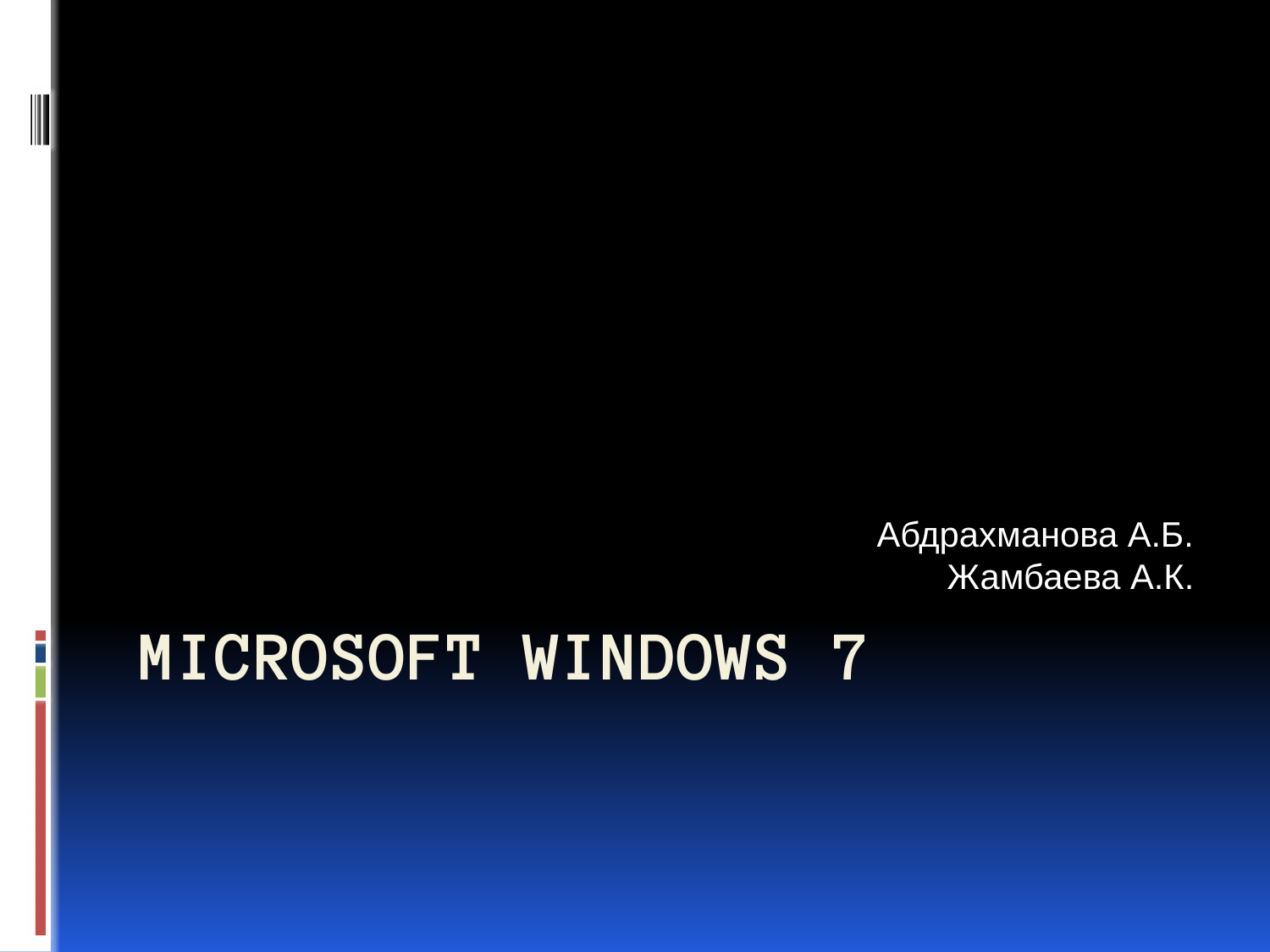

Абдрахманова А.Б.
Жамбаева А.К.
# Microsoft Windows 7